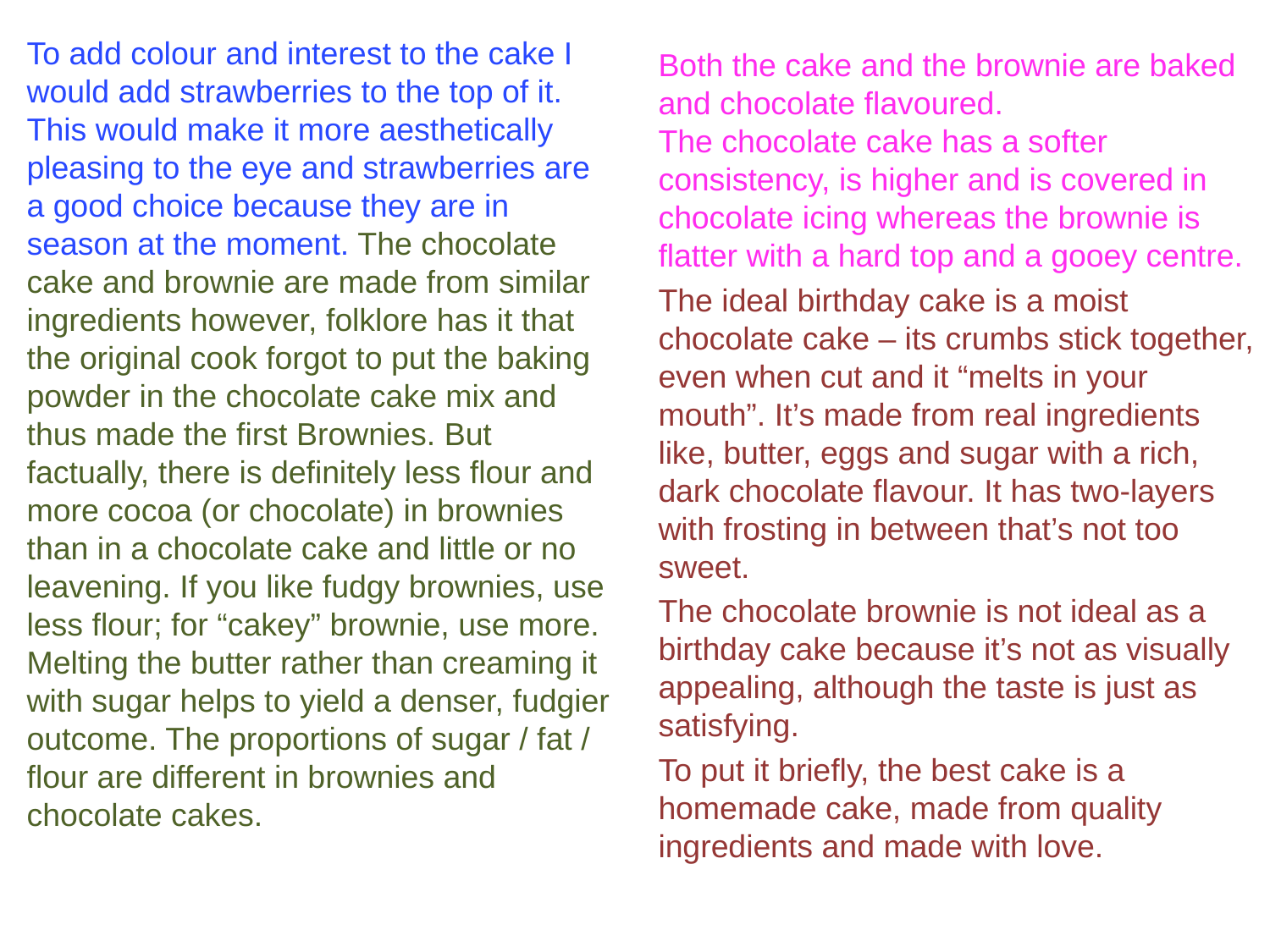

To add colour and interest to the cake I would add strawberries to the top of it. This would make it more aesthetically pleasing to the eye and strawberries are a good choice because they are in season at the moment. The chocolate cake and brownie are made from similar ingredients however, folklore has it that the original cook forgot to put the baking powder in the chocolate cake mix and thus made the first Brownies. But factually, there is definitely less flour and more cocoa (or chocolate) in brownies than in a chocolate cake and little or no leavening. If you like fudgy brownies, use less flour; for “cakey” brownie, use more. Melting the butter rather than creaming it with sugar helps to yield a denser, fudgier outcome. The proportions of sugar / fat / flour are different in brownies and chocolate cakes.

Both the cake and the brownie are baked and chocolate flavoured.
The chocolate cake has a softer consistency, is higher and is covered in chocolate icing whereas the brownie is flatter with a hard top and a gooey centre.
The ideal birthday cake is a moist chocolate cake – its crumbs stick together, even when cut and it “melts in your mouth”. It’s made from real ingredients like, butter, eggs and sugar with a rich, dark chocolate flavour. It has two-layers with frosting in between that’s not too sweet.
The chocolate brownie is not ideal as a birthday cake because it’s not as visually appealing, although the taste is just as satisfying.
To put it briefly, the best cake is a homemade cake, made from quality ingredients and made with love.